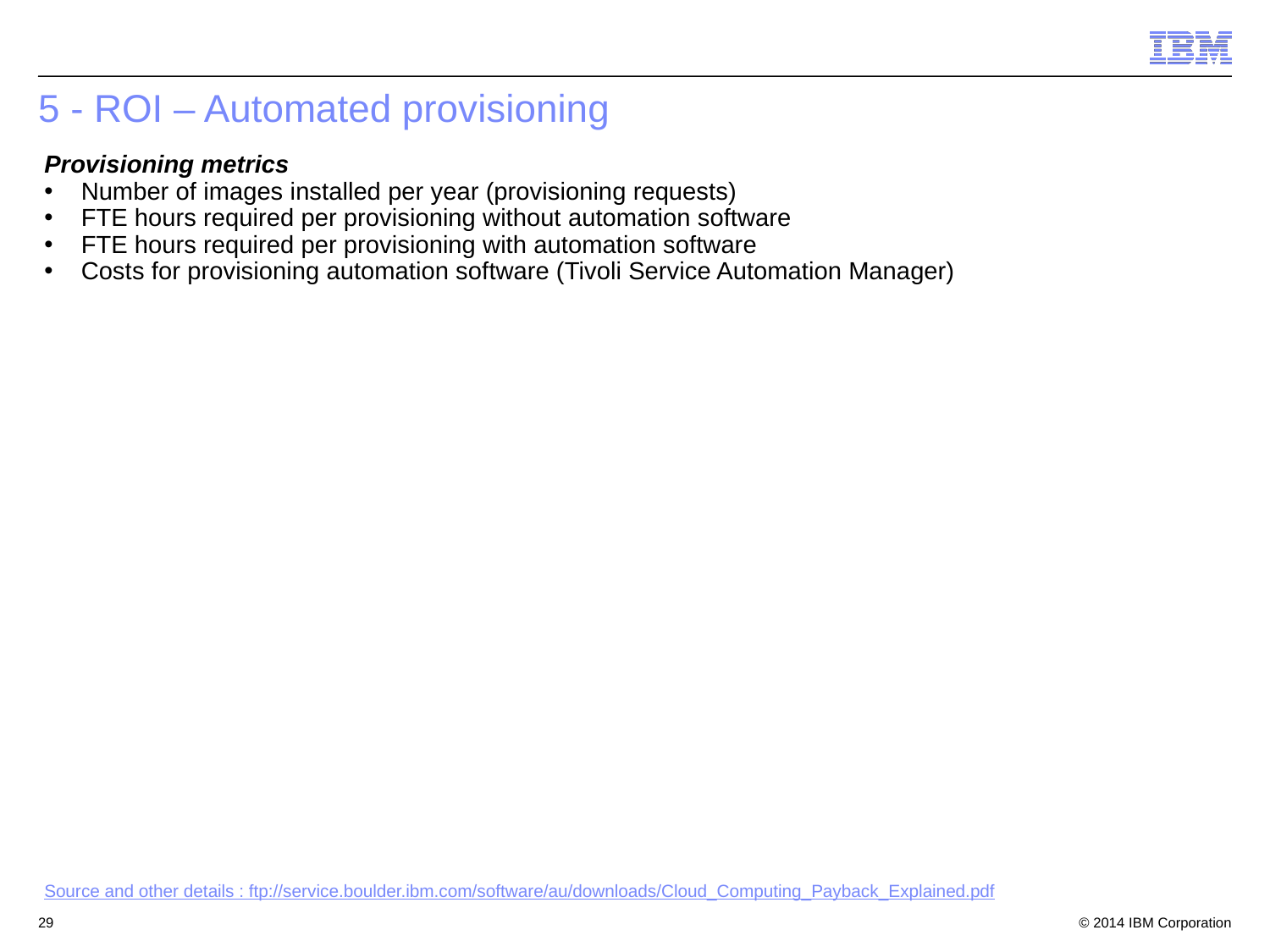

# 5 - ROI – Automated provisioning
Provisioning metrics
 Number of images installed per year (provisioning requests)
 FTE hours required per provisioning without automation software
 FTE hours required per provisioning with automation software
 Costs for provisioning automation software (Tivoli Service Automation Manager)

Source and other details : ftp://service.boulder.ibm.com/software/au/downloads/Cloud_Computing_Payback_Explained.pdf
29